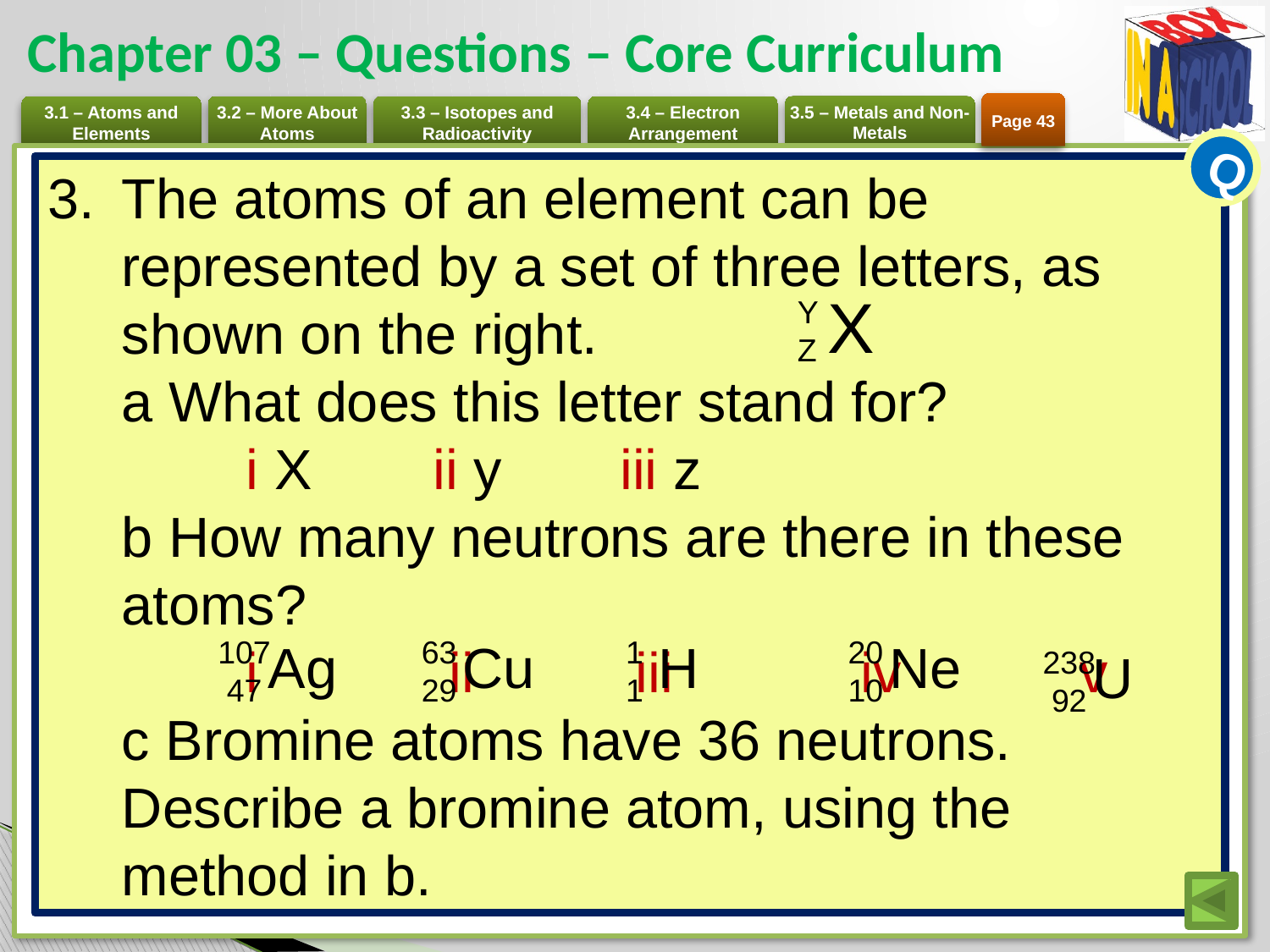

# Chapter 03 – Questions – Core Curriculum
Page 43
Q
The atoms of an element can be represented by a set of three letters, as shown on the right.
a What does this letter stand for?
	i X 	ii y 	iii z
b How many neutrons are there in these atoms?
	i 	 ii 	 iii 	 iv 	v
c Bromine atoms have 36 neutrons. Describe a bromine atom, using the method in b.
X
Y
Z
Ag
Cu
H
Ne
107
47
63
29
1
1
20
10
U
238
92